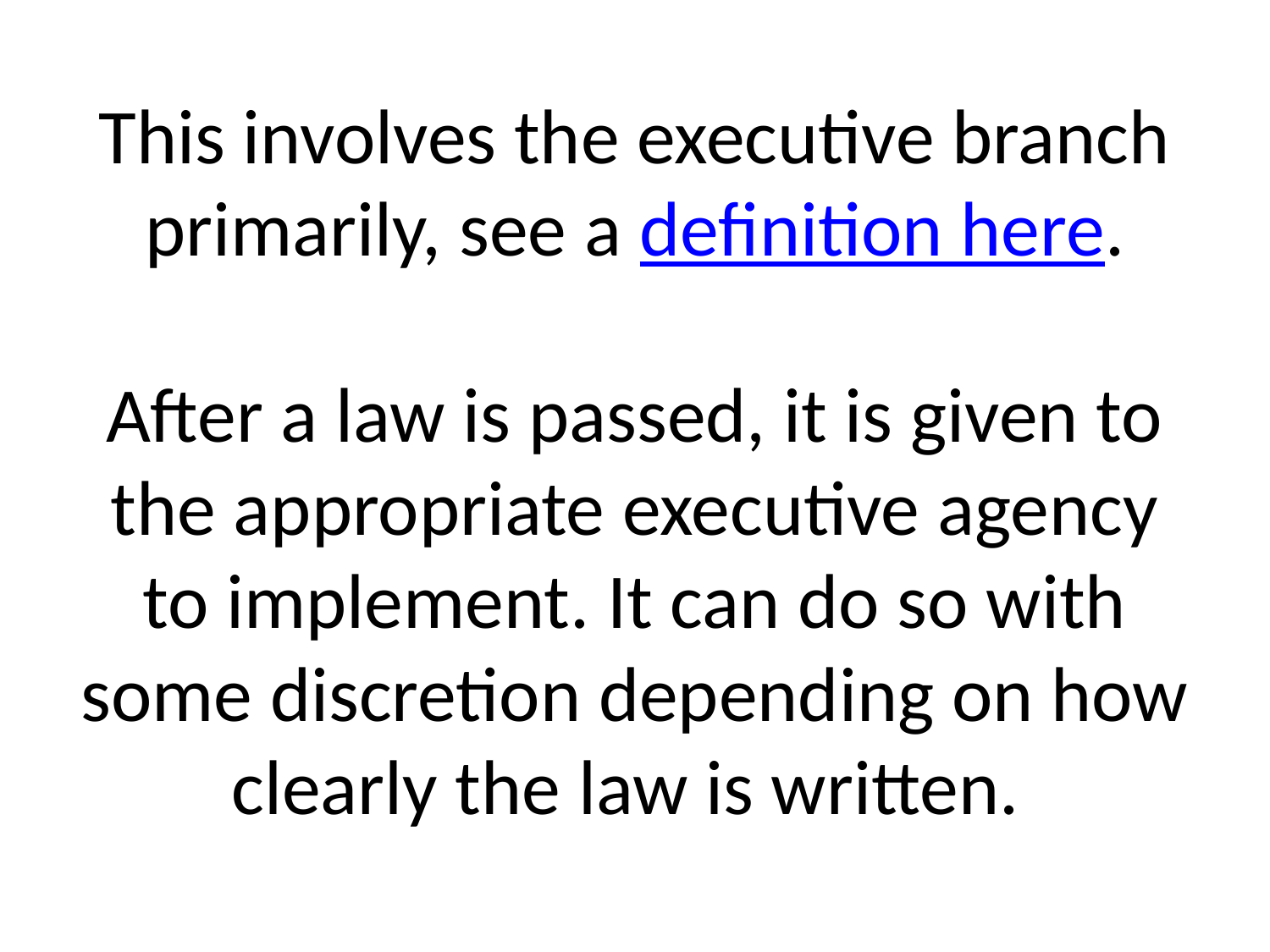

# This involves the executive branch primarily, see a definition here. After a law is passed, it is given to the appropriate executive agency to implement. It can do so with some discretion depending on how clearly the law is written.